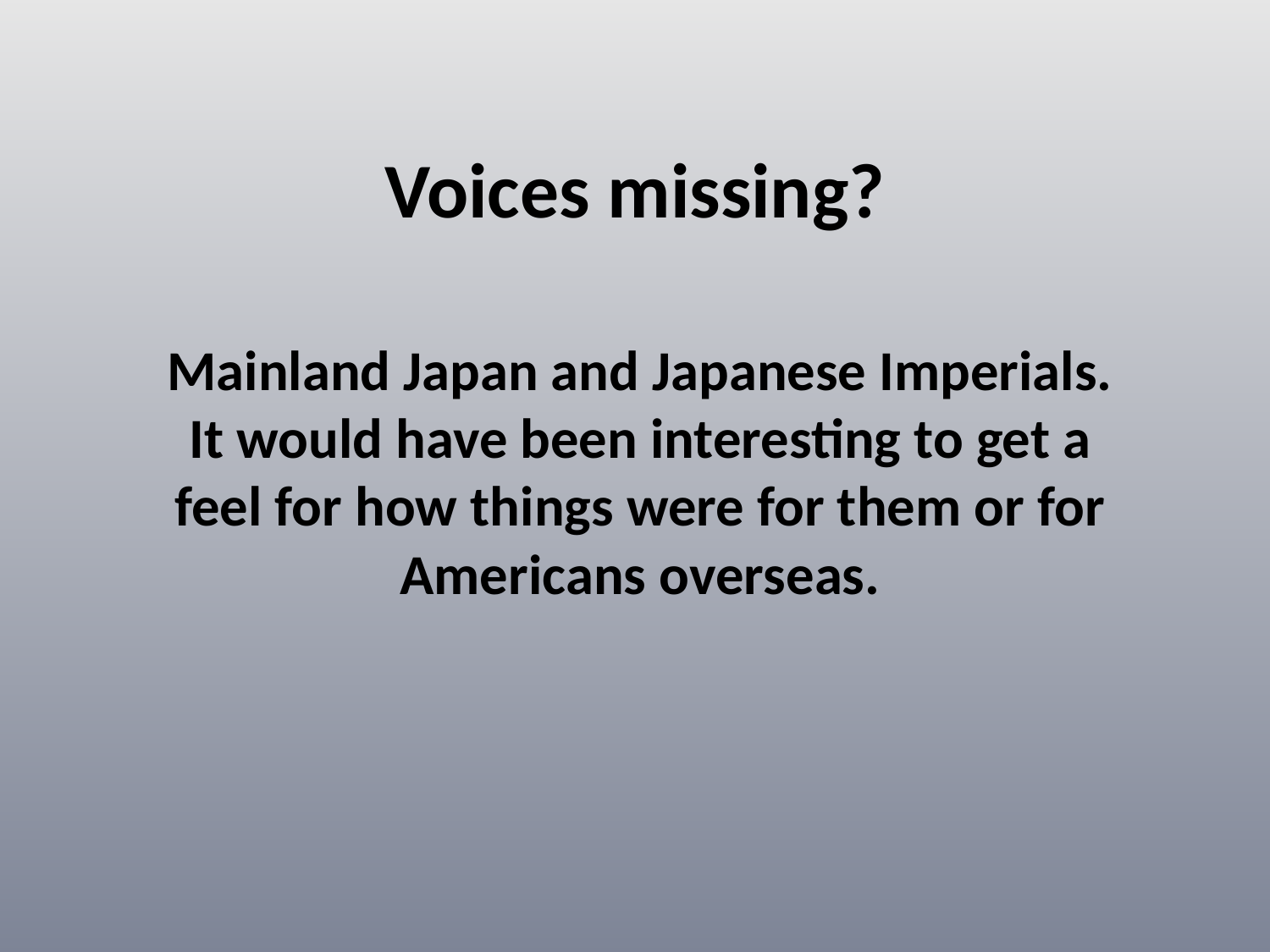

# Voices missing?
Mainland Japan and Japanese Imperials. It would have been interesting to get a feel for how things were for them or for Americans overseas.